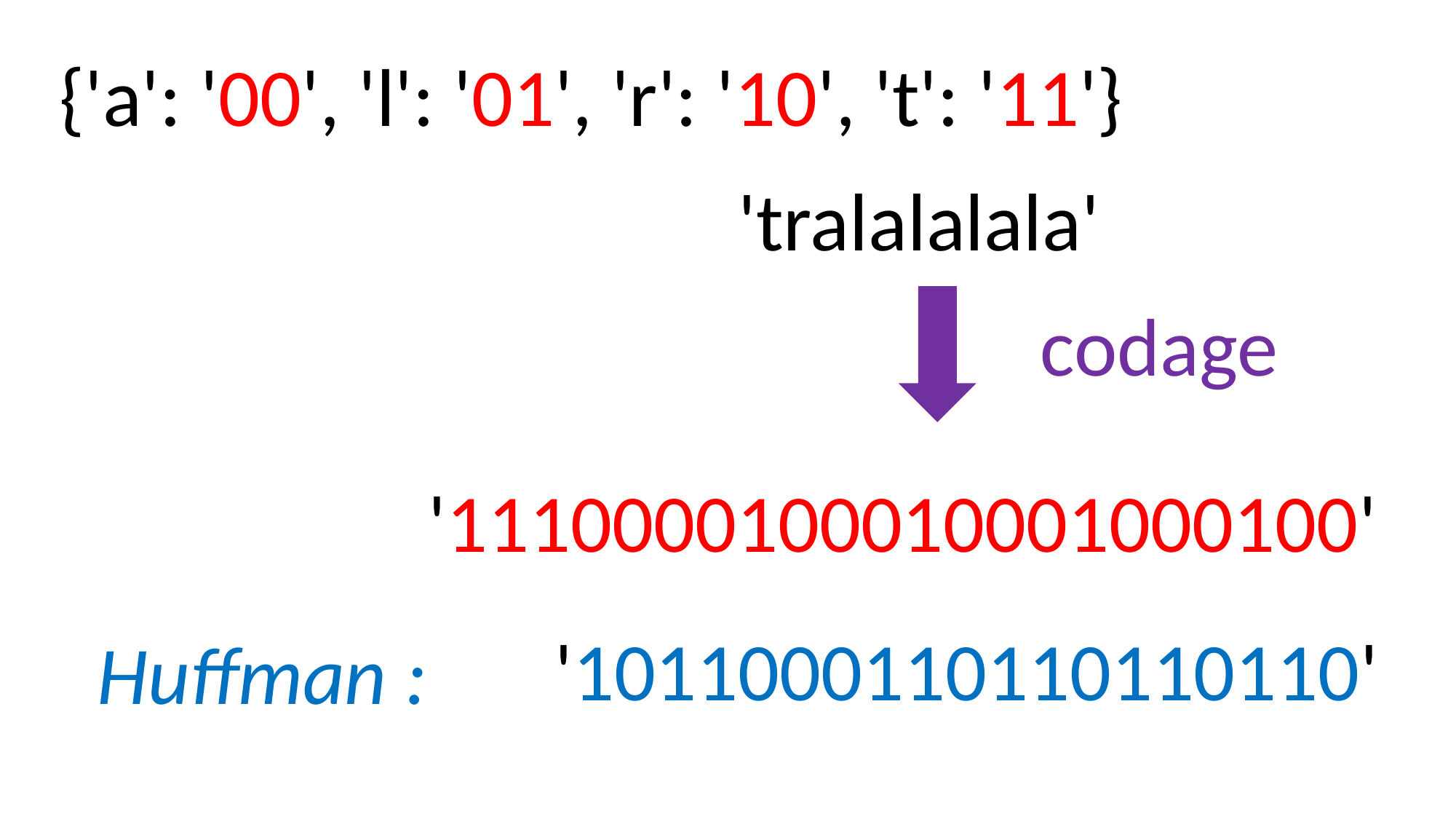

{'a': '00', 'l': '01', 'r': '10', 't': '11'}
'tralalalala'

codage
'1110000100010001000100'
'1011000110110110110'
Huffman :